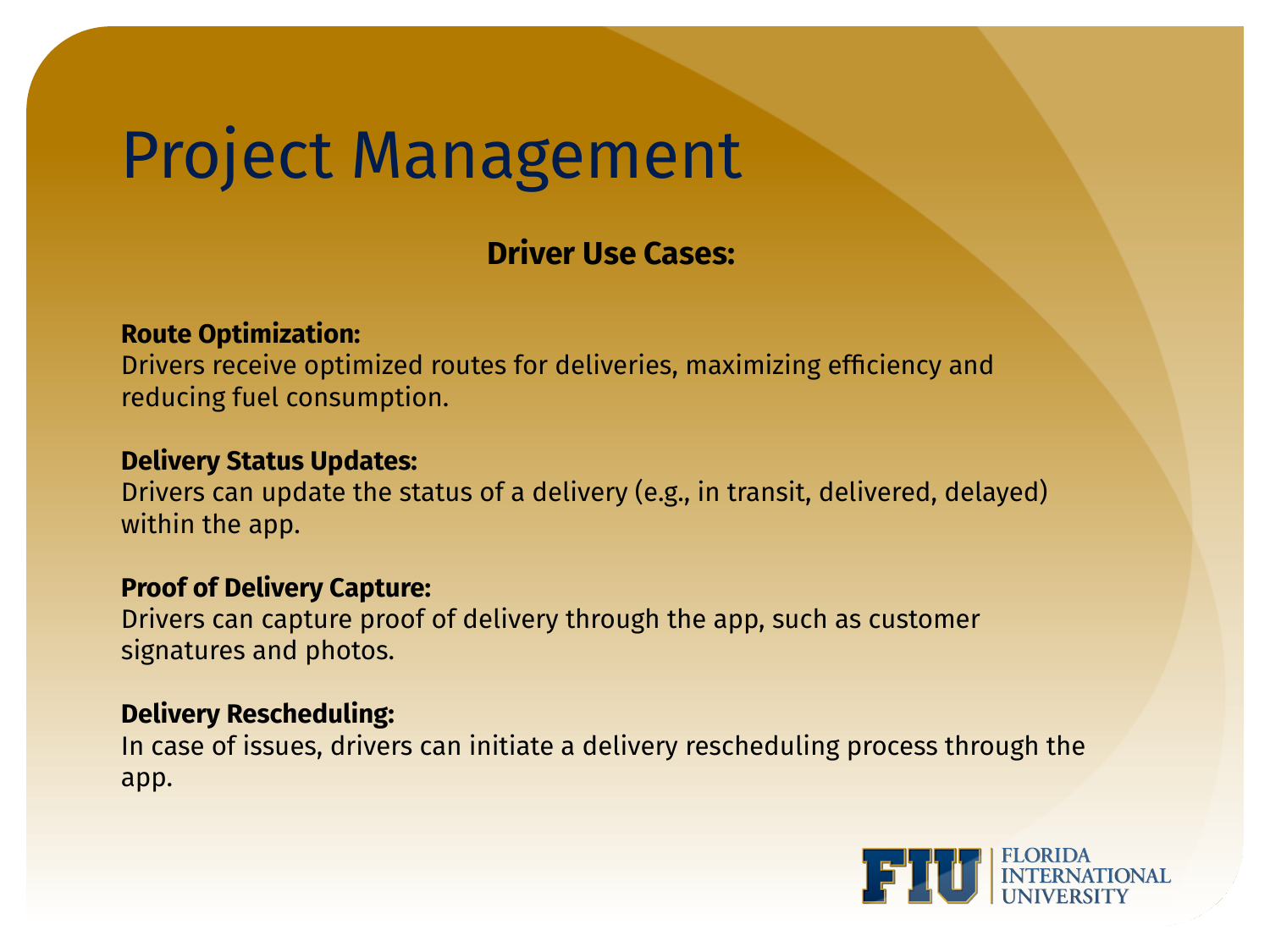

# Project Management

Driver Use Cases:

Route Optimization:
Drivers receive optimized routes for deliveries, maximizing efficiency and reducing fuel consumption.

Delivery Status Updates:
Drivers can update the status of a delivery (e.g., in transit, delivered, delayed) within the app.

Proof of Delivery Capture:
Drivers can capture proof of delivery through the app, such as customer signatures and photos.

Delivery Rescheduling:
In case of issues, drivers can initiate a delivery rescheduling process through the app.